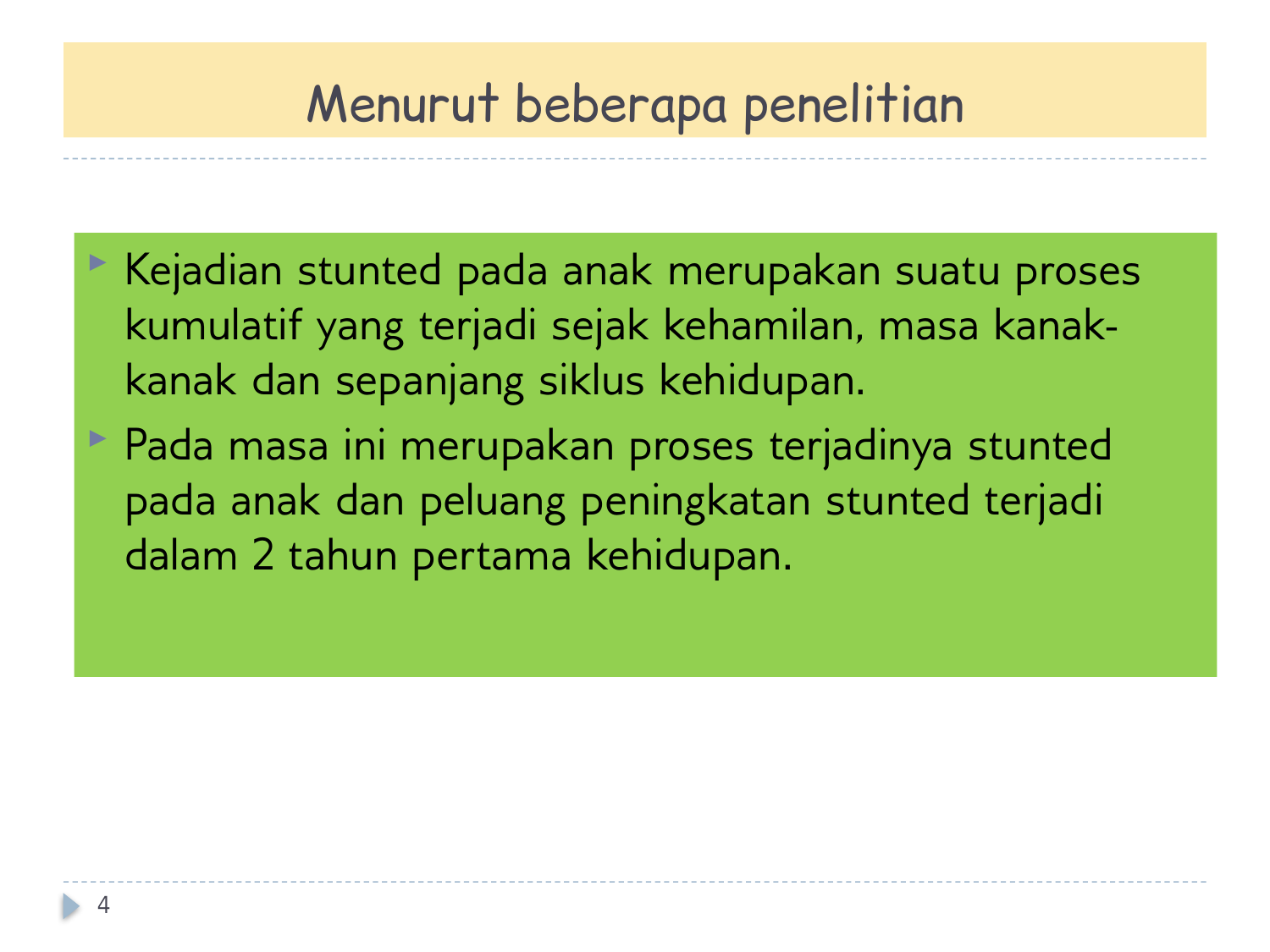

# Menurut beberapa penelitian
Kejadian stunted pada anak merupakan suatu proses kumulatif yang terjadi sejak kehamilan, masa kanak-kanak dan sepanjang siklus kehidupan.
Pada masa ini merupakan proses terjadinya stunted pada anak dan peluang peningkatan stunted terjadi dalam 2 tahun pertama kehidupan.

4